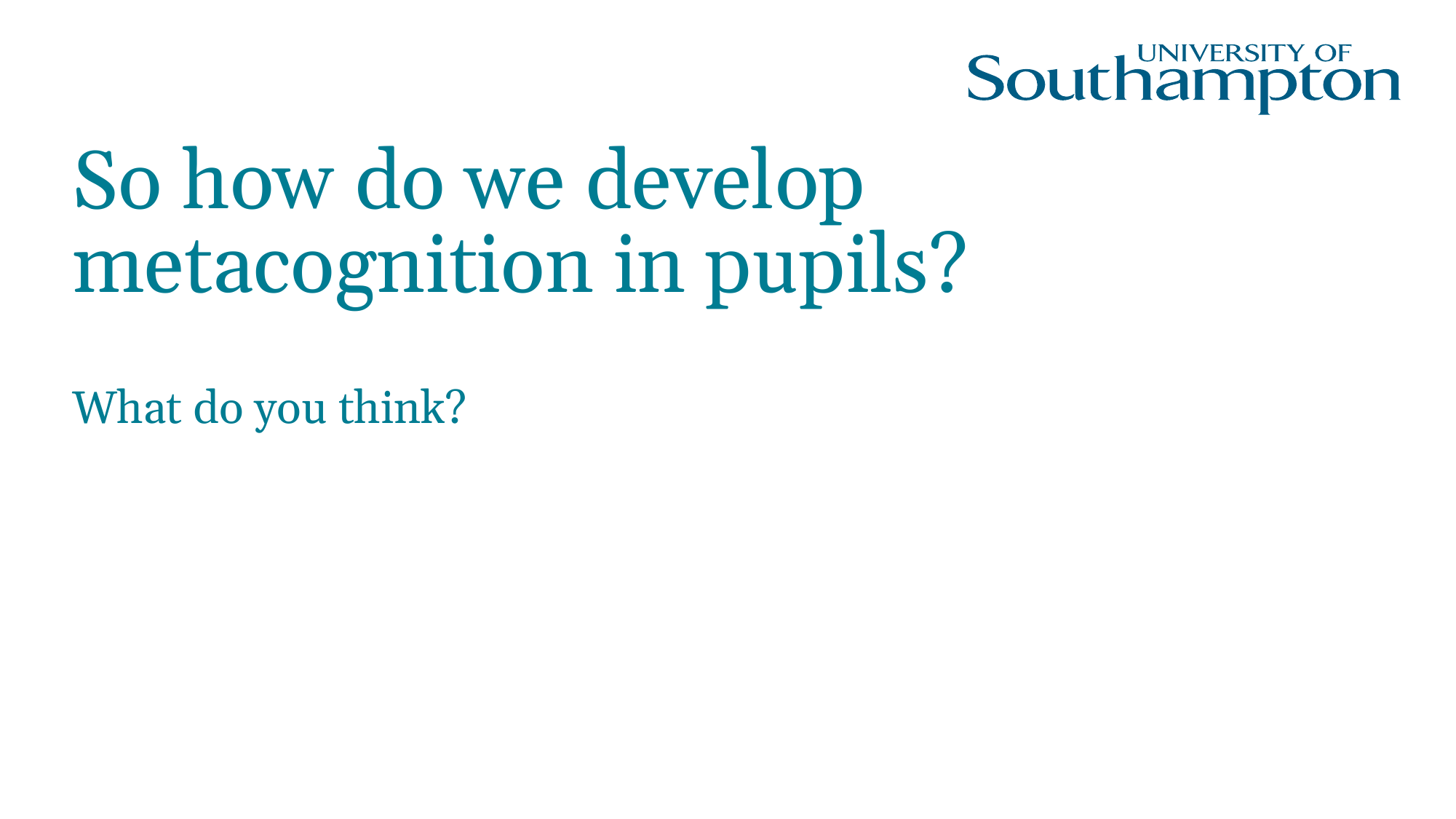

# So how do we develop metacognition in pupils?
What do you think?